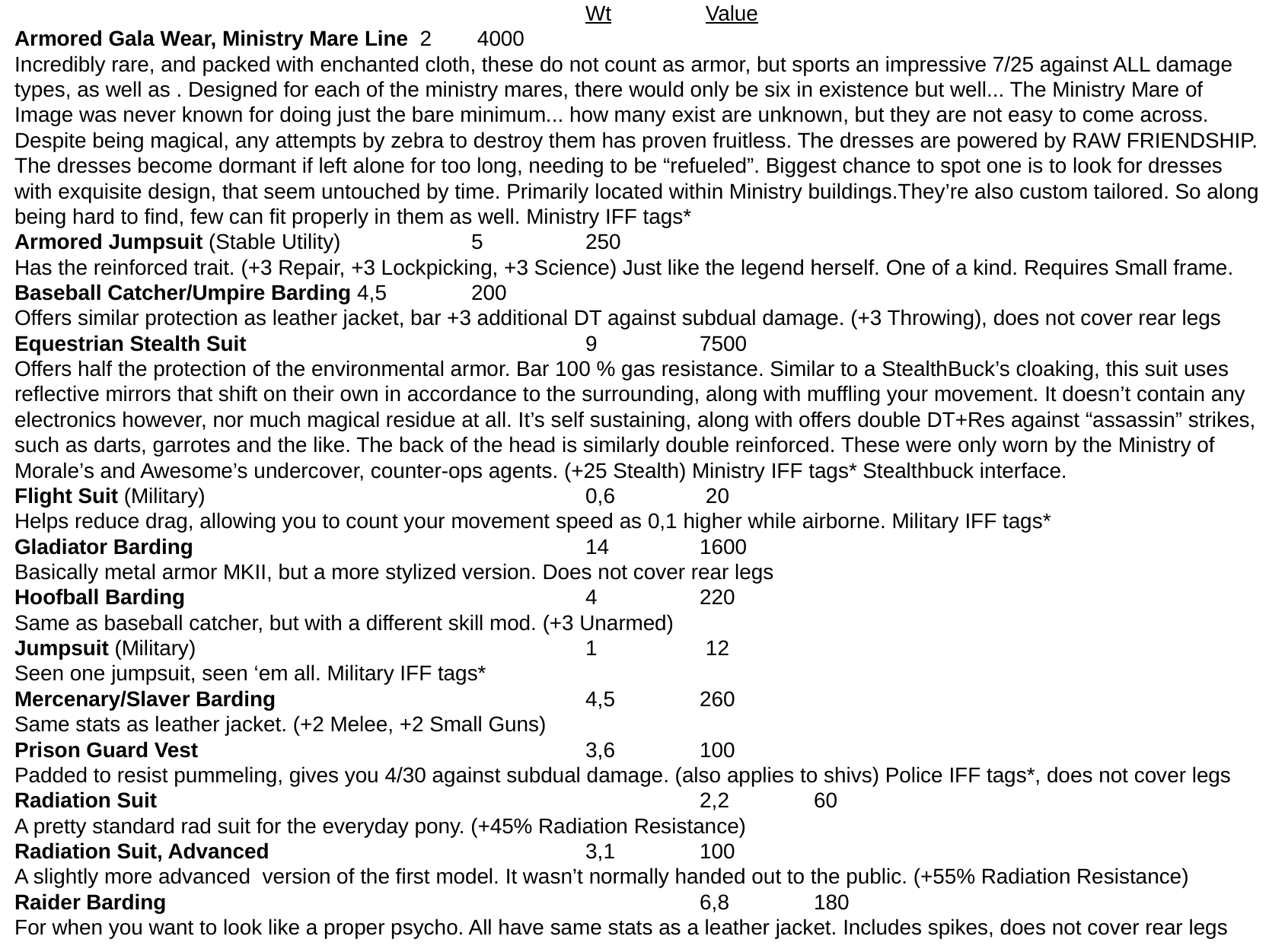

Wt  	 Value
Armored Gala Wear, Ministry Mare Line  2	 4000
Incredibly rare, and packed with enchanted cloth, these do not count as armor, but sports an impressive 7/25 against ALL damage types, as well as . Designed for each of the ministry mares, there would only be six in existence but well... The Ministry Mare of Image was never known for doing just the bare minimum... how many exist are unknown, but they are not easy to come across. Despite being magical, any attempts by zebra to destroy them has proven fruitless. The dresses are powered by RAW FRIENDSHIP. The dresses become dormant if left alone for too long, needing to be “refueled”. Biggest chance to spot one is to look for dresses with exquisite design, that seem untouched by time. Primarily located within Ministry buildings.They’re also custom tailored. So along being hard to find, few can fit properly in them as well. Ministry IFF tags*
Armored Jumpsuit (Stable Utility) 		5 	250
Has the reinforced trait. (+3 Repair, +3 Lockpicking, +3 Science) Just like the legend herself. One of a kind. Requires Small frame.
Baseball Catcher/Umpire Barding 	4,5 	200
Offers similar protection as leather jacket, bar +3 additional DT against subdual damage. (+3 Throwing), does not cover rear legs
Equestrian Stealth Suit 			9 	7500
Offers half the protection of the environmental armor. Bar 100 % gas resistance. Similar to a StealthBuck’s cloaking, this suit uses reflective mirrors that shift on their own in accordance to the surrounding, along with muffling your movement. It doesn’t contain any electronics however, nor much magical residue at all. It’s self sustaining, along with offers double DT+Res against “assassin” strikes, such as darts, garrotes and the like. The back of the head is similarly double reinforced. These were only worn by the Ministry of Morale’s and Awesome’s undercover, counter-ops agents. (+25 Stealth) Ministry IFF tags* Stealthbuck interface.
Flight Suit (Military) 				0,6	 20
Helps reduce drag, allowing you to count your movement speed as 0,1 higher while airborne. Military IFF tags*
Gladiator Barding  				14 	1600
Basically metal armor MKII, but a more stylized version. Does not cover rear legs
Hoofball Barding 				4 	220
Same as baseball catcher, but with a different skill mod. (+3 Unarmed)
Jumpsuit (Military) 				1	 12
Seen one jumpsuit, seen ‘em all. Military IFF tags*
Mercenary/Slaver Barding 			4,5	260
Same stats as leather jacket. (+2 Melee, +2 Small Guns)
Prison Guard Vest			 	3,6 	100
Padded to resist pummeling, gives you 4/30 against subdual damage. (also applies to shivs) Police IFF tags*, does not cover legs
Radiation Suit		 			2,2 	60
A pretty standard rad suit for the everyday pony. (+45% Radiation Resistance)
Radiation Suit, Advanced 			3,1 	100
A slightly more advanced  version of the first model. It wasn’t normally handed out to the public. (+55% Radiation Resistance)
Raider Barding 					6,8 	180
For when you want to look like a proper psycho. All have same stats as a leather jacket. Includes spikes, does not cover rear legs